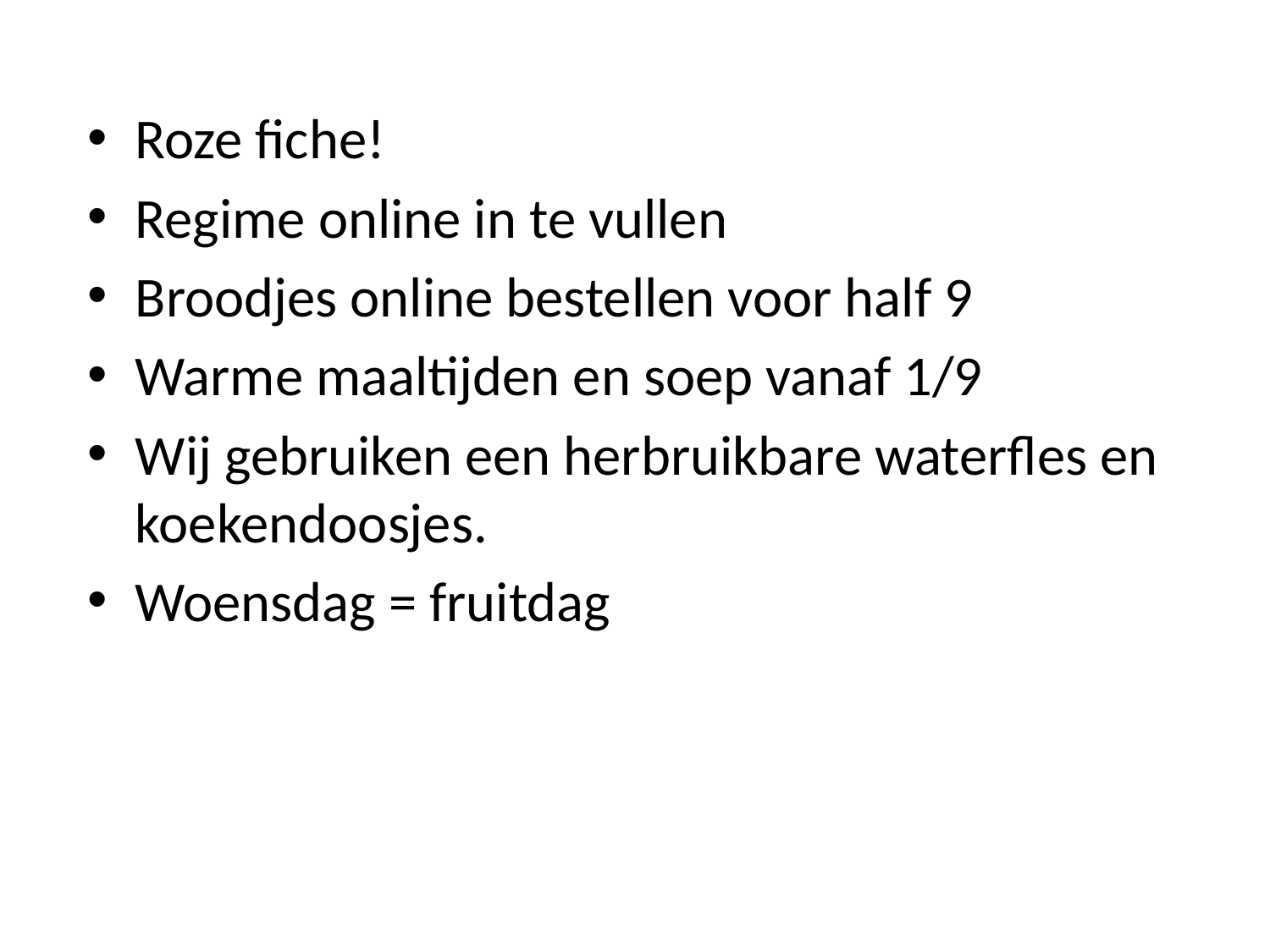

Roze fiche!
Regime online in te vullen
Broodjes online bestellen voor half 9
Warme maaltijden en soep vanaf 1/9
Wij gebruiken een herbruikbare waterfles en koekendoosjes.
Woensdag = fruitdag